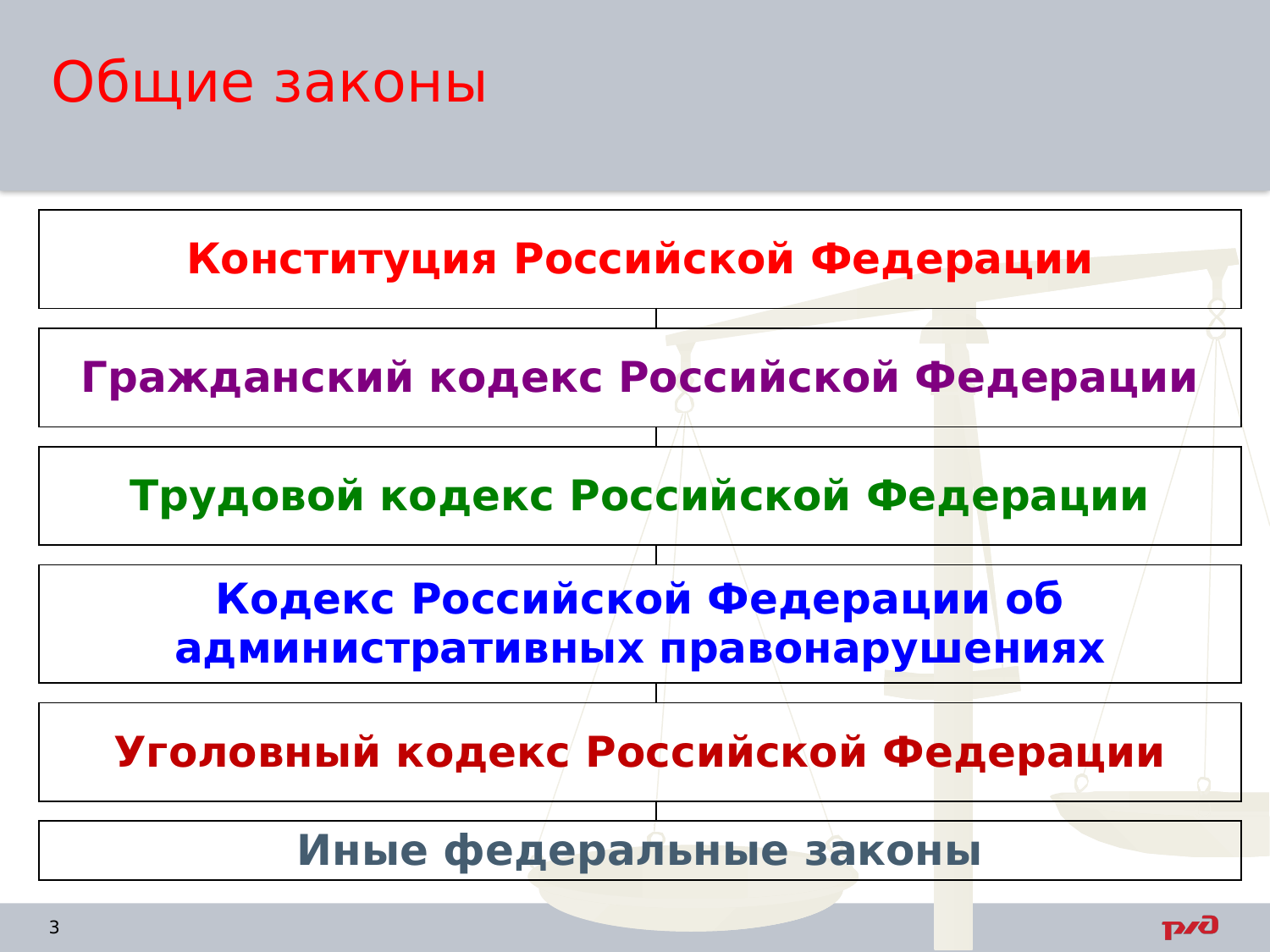

Общие законы
| Конституция Российской Федерации |  |
| --- | --- |
|  |  |
| Гражданский кодекс Российской Федерации |  |
|  |  |
| Трудовой кодекс Российской Федерации |  |
|  |  |
| Кодекс Российской Федерации об административных правонарушениях |  |
|  |  |
| Уголовный кодекс Российской Федерации |  |
|  |  |
| Иные федеральные законы |  |